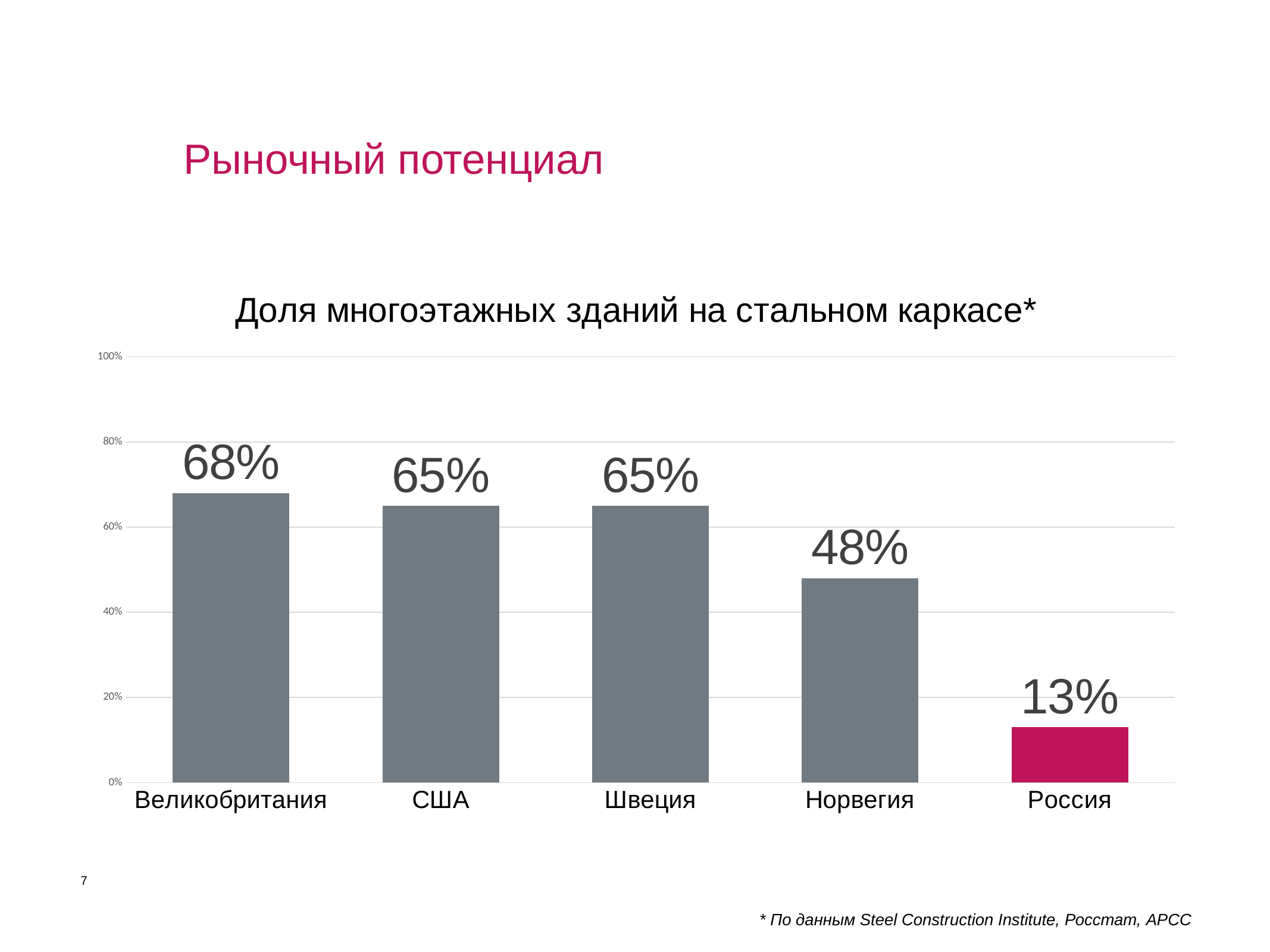

Рыночный потенциал

### Chart: Доля многоэтажных зданий на стальном каркасе*

| Category |  |
|---|---|
| Великобритания | 0.68 |
| США | 0.65 |
| Швеция | 0.65 |
| Норвегия | 0.48 |
| Россия | 0.13 |
7
* По данным Steel Construction Institute, Росстат, АРСС